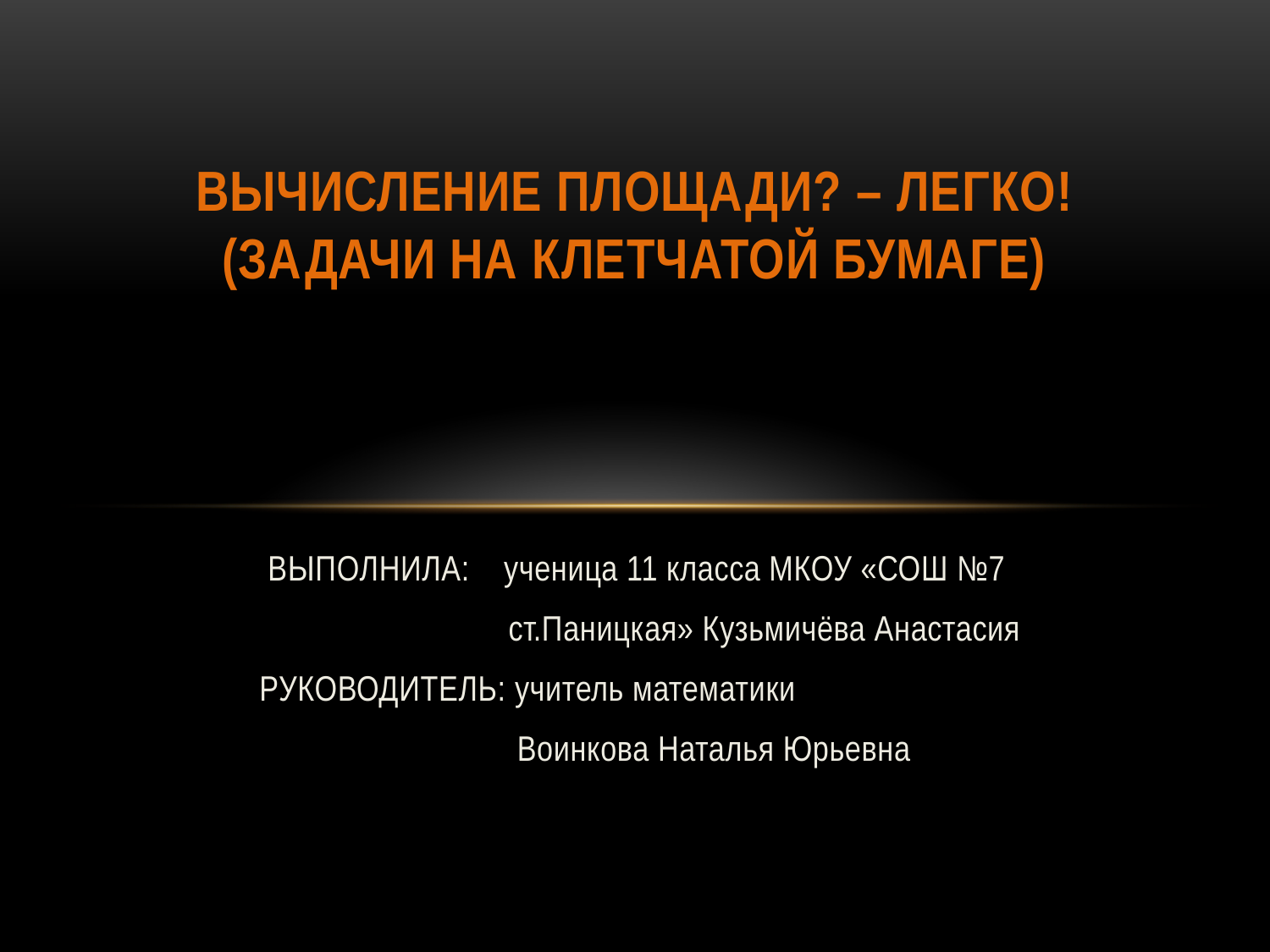

# Вычисление площади? – Легко! (задачи на клетчатой бумаге)
          ВЫПОЛНИЛА:    ученица 11 класса МКОУ «СОШ №7
                                      ст.Паницкая» Кузьмичёва Анастасия
         РУКОВОДИТЕЛЬ: учитель математики
                                       Воинкова Наталья Юрьевна